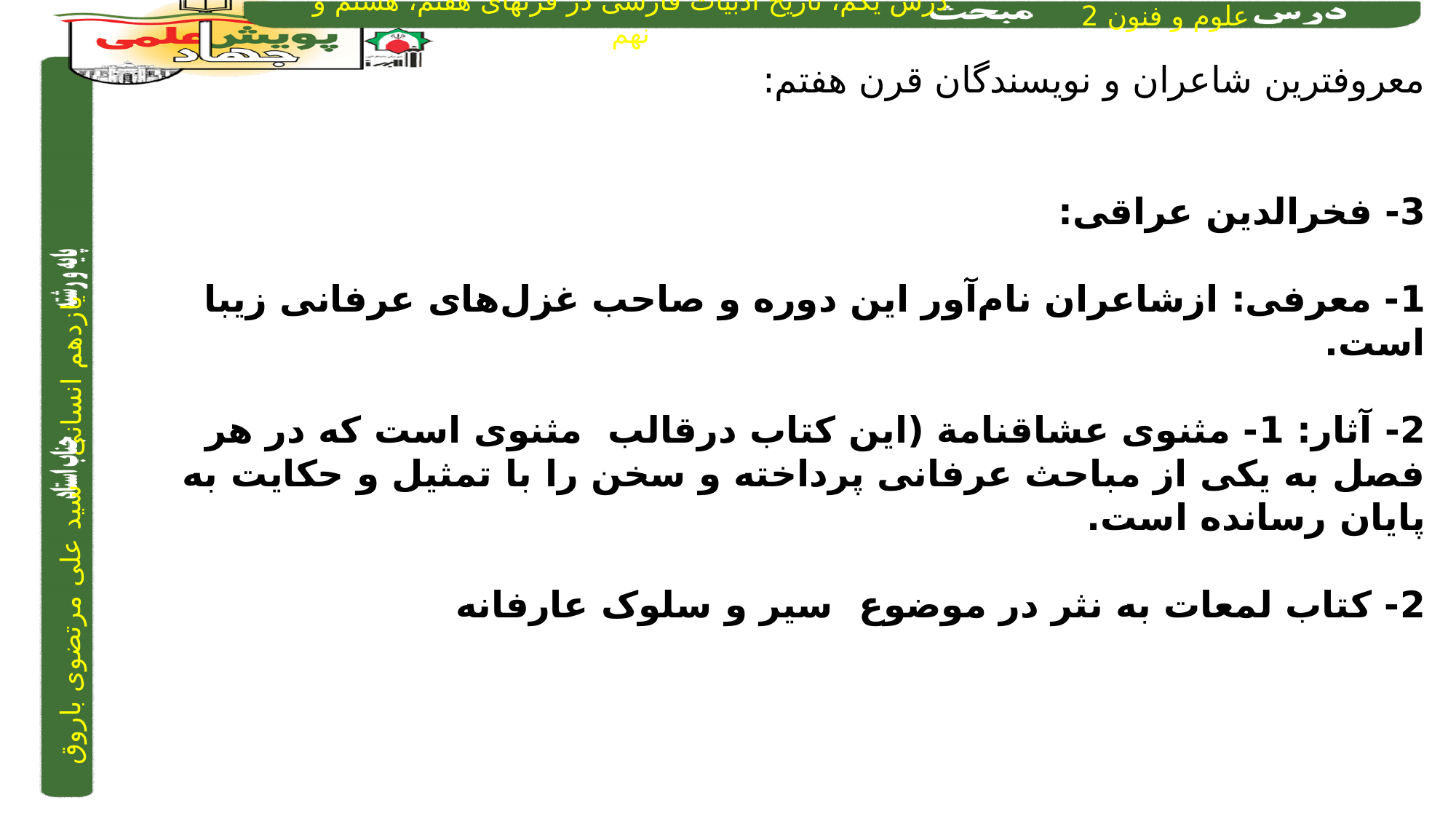

معروفترین شاعران و نویسندگان قرن هفتم:
3- فخرالدین عراقی:

1- معرفی: ازشاعران نام‌آور این دوره و صاحب غزل‌های عرفانی زیبا است.

2- آثار: 1- مثنوی عشاقنامة (این کتاب درقالب  مثنوی است که در هر فصل به یکی از مباحث عرفانی پرداخته و سخن را با تمثیل و حکایت به پایان رسانده است.

2- کتاب لمعات به نثر در موضوع  سیر و سلوک عارفانه